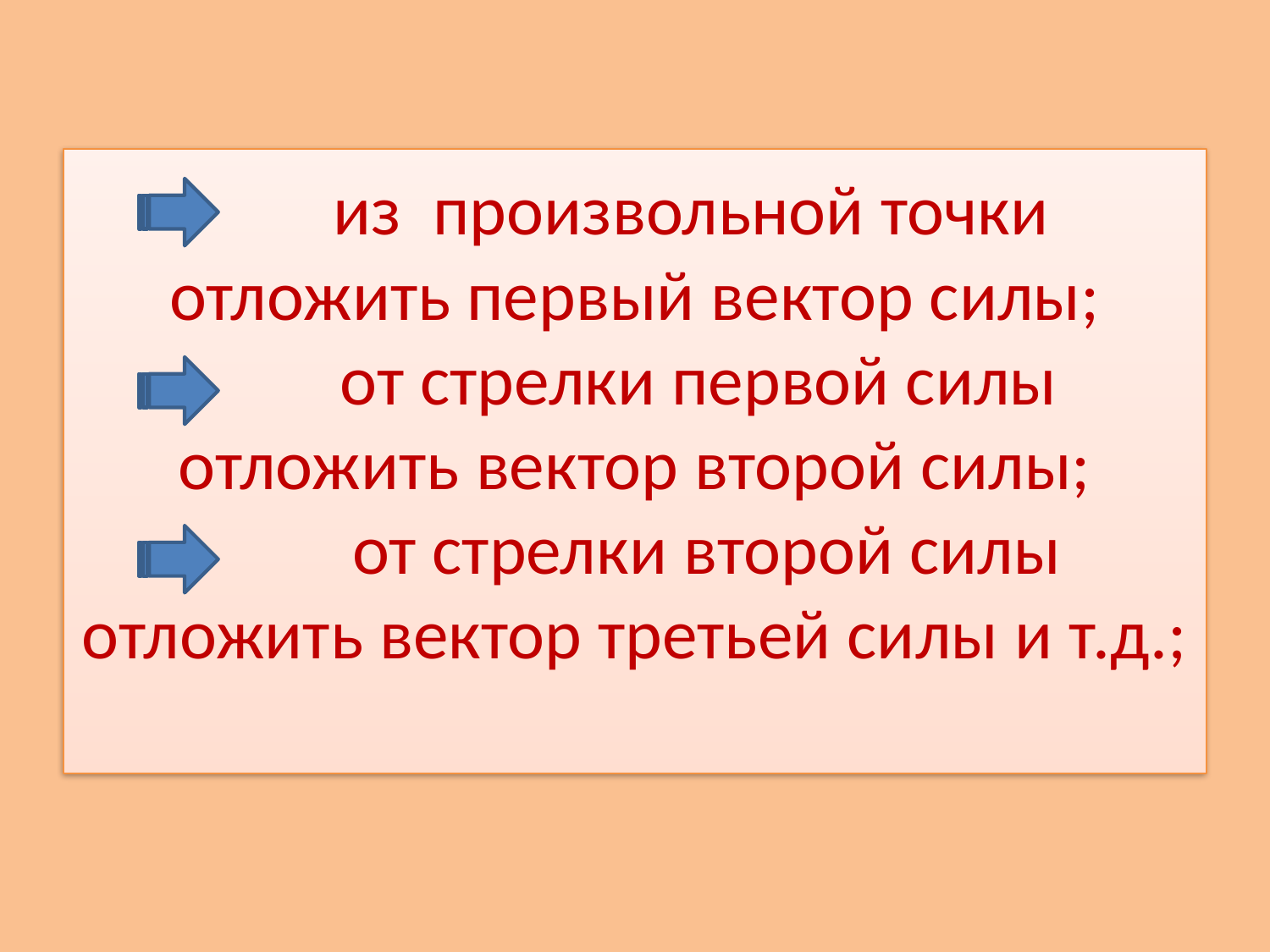

# из  произвольной точки отложить первый вектор силы; от стрелки первой силы отложить вектор второй силы; от стрелки второй силы отложить вектор третьей силы и т.д.;